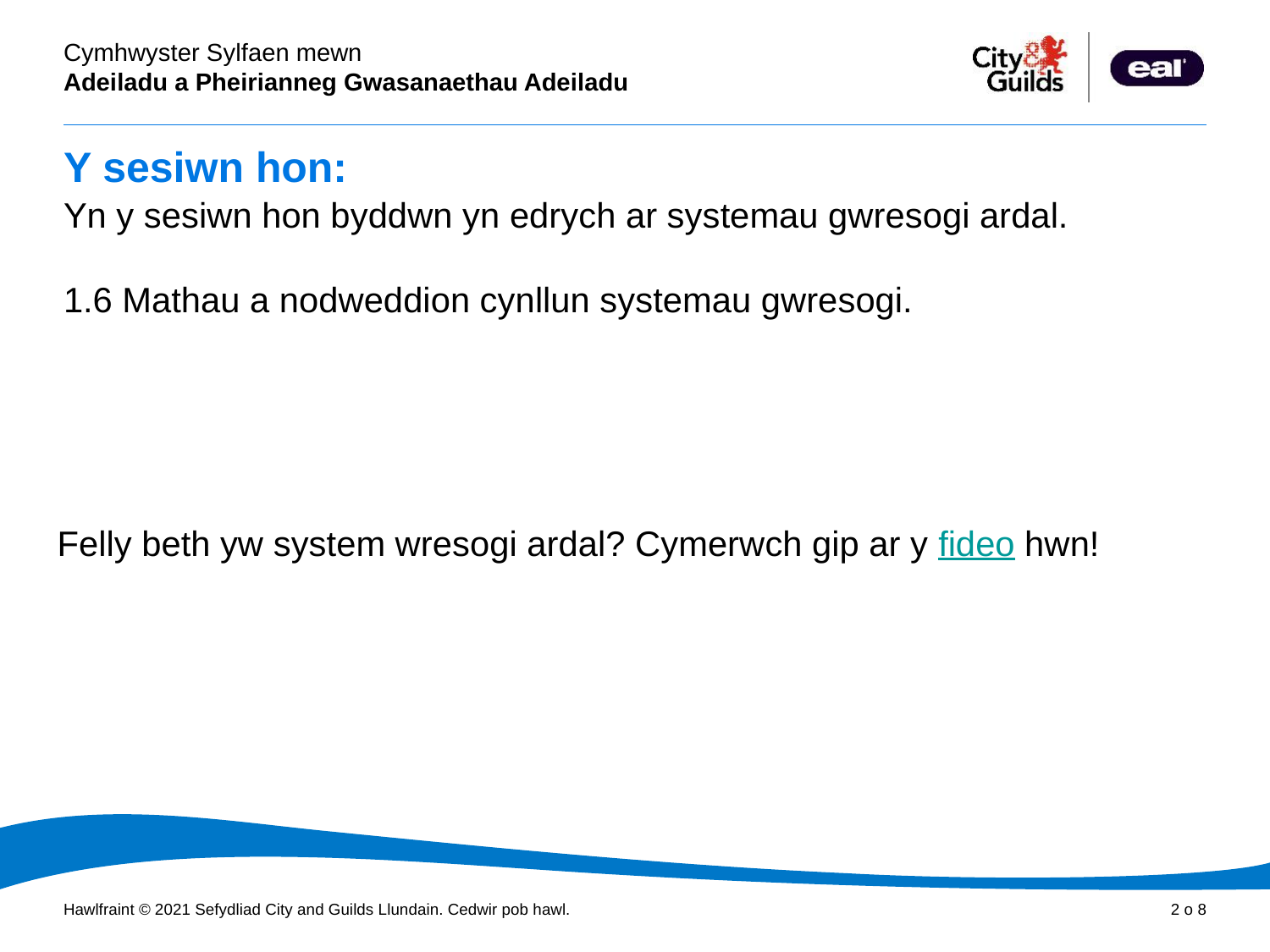

# Y sesiwn hon:
Yn y sesiwn hon byddwn yn edrych ar systemau gwresogi ardal.

1.6 Mathau a nodweddion cynllun systemau gwresogi.

Felly beth yw system wresogi ardal? Cymerwch gip ar y fideo hwn!